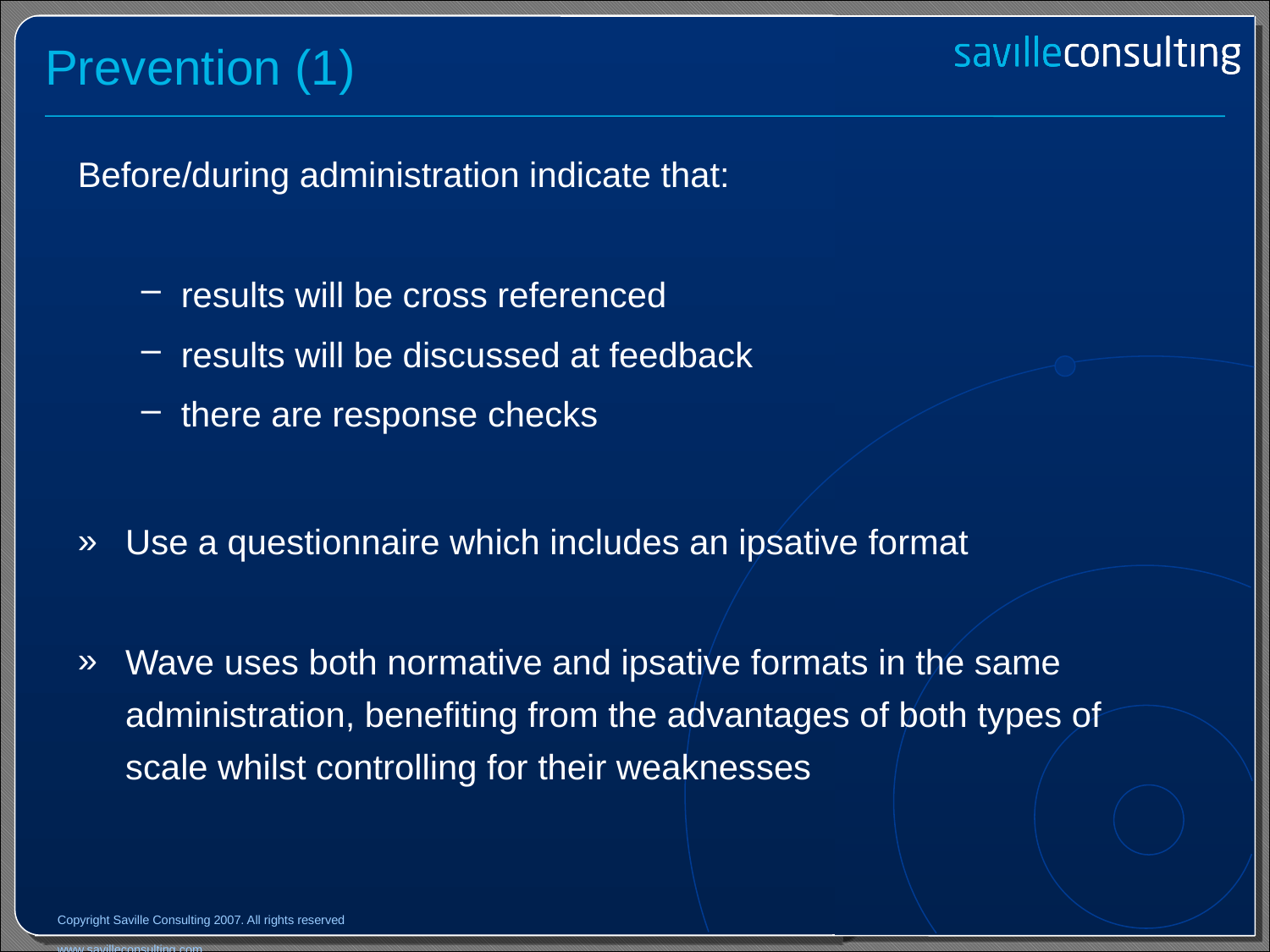

# Prevention (1)

Before/during administration indicate that:

results will be cross referenced
results will be discussed at feedback
there are response checks

Use a questionnaire which includes an ipsative format

Wave uses both normative and ipsative formats in the same administration, benefiting from the advantages of both types of scale whilst controlling for their weaknesses